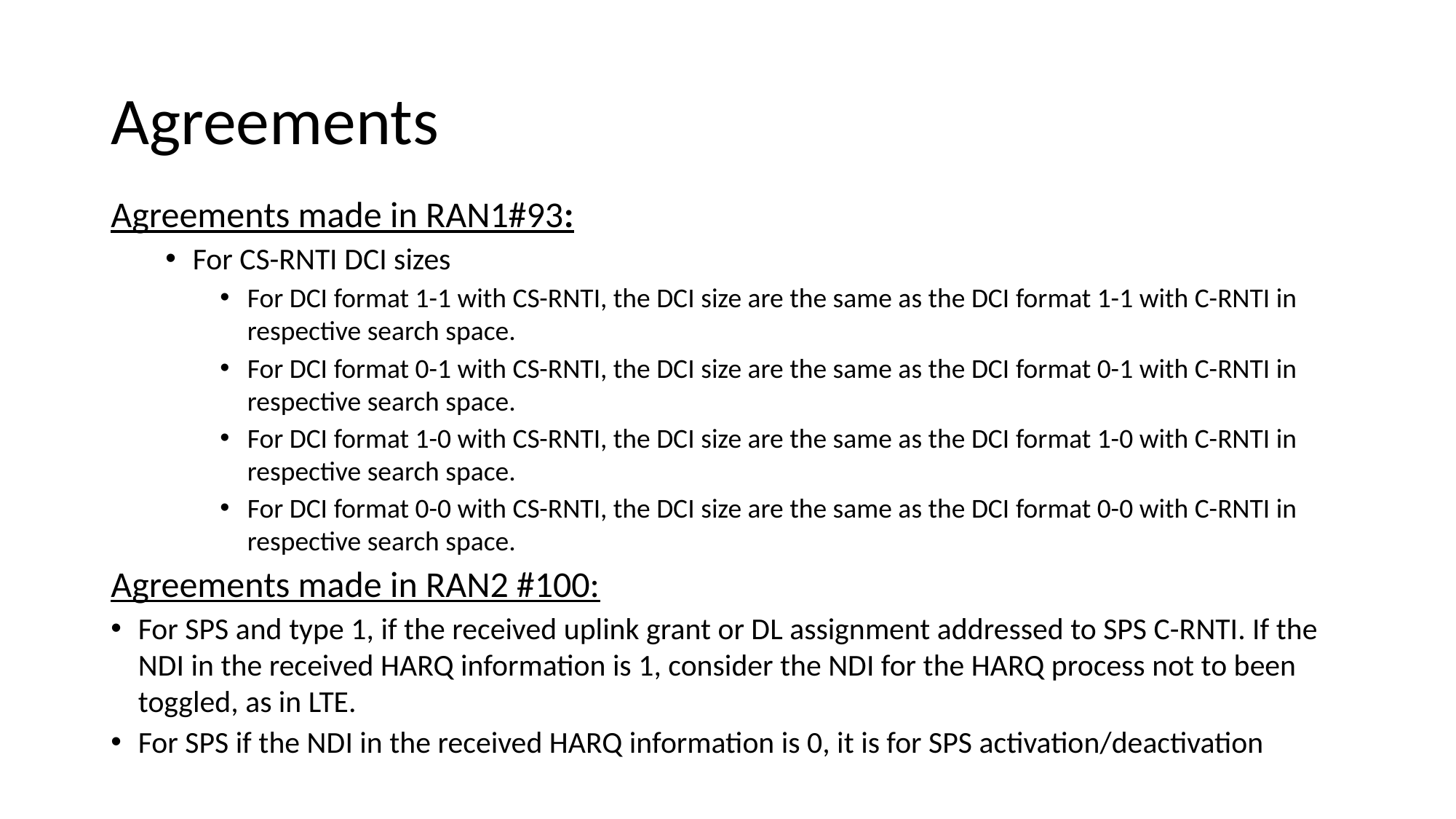

# Agreements
Agreements made in RAN1#93:
For CS-RNTI DCI sizes
For DCI format 1-1 with CS-RNTI, the DCI size are the same as the DCI format 1-1 with C-RNTI in respective search space.
For DCI format 0-1 with CS-RNTI, the DCI size are the same as the DCI format 0-1 with C-RNTI in respective search space.
For DCI format 1-0 with CS-RNTI, the DCI size are the same as the DCI format 1-0 with C-RNTI in respective search space.
For DCI format 0-0 with CS-RNTI, the DCI size are the same as the DCI format 0-0 with C-RNTI in respective search space.
Agreements made in RAN2 #100:
For SPS and type 1, if the received uplink grant or DL assignment addressed to SPS C-RNTI. If the NDI in the received HARQ information is 1, consider the NDI for the HARQ process not to been toggled, as in LTE.
For SPS if the NDI in the received HARQ information is 0, it is for SPS activation/deactivation